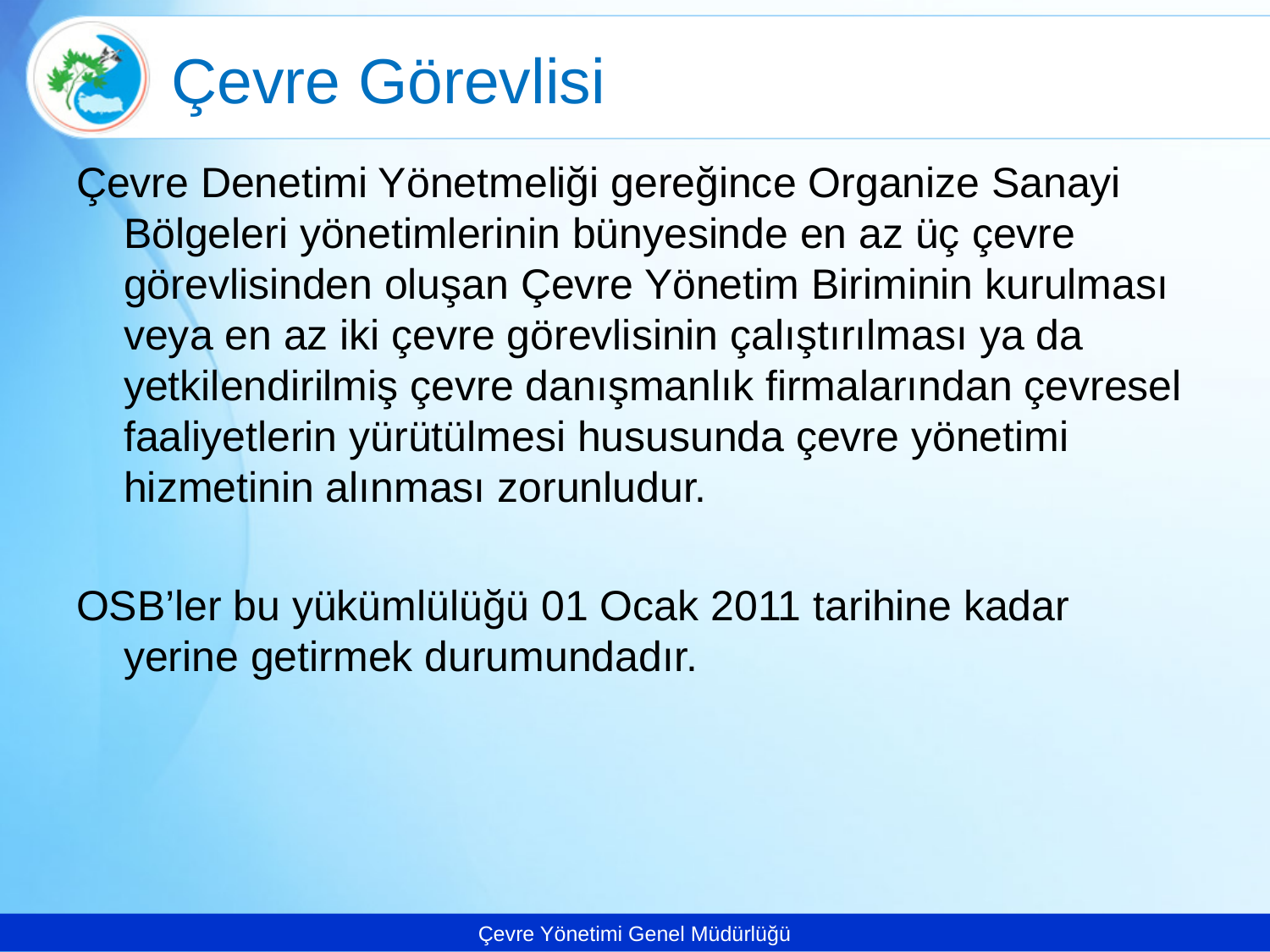

Çevre Görevlisi
Çevre Denetimi Yönetmeliği gereğince Organize Sanayi Bölgeleri yönetimlerinin bünyesinde en az üç çevre görevlisinden oluşan Çevre Yönetim Biriminin kurulması veya en az iki çevre görevlisinin çalıştırılması ya da yetkilendirilmiş çevre danışmanlık firmalarından çevresel faaliyetlerin yürütülmesi hususunda çevre yönetimi hizmetinin alınması zorunludur.

OSB’ler bu yükümlülüğü 01 Ocak 2011 tarihine kadar yerine getirmek durumundadır.